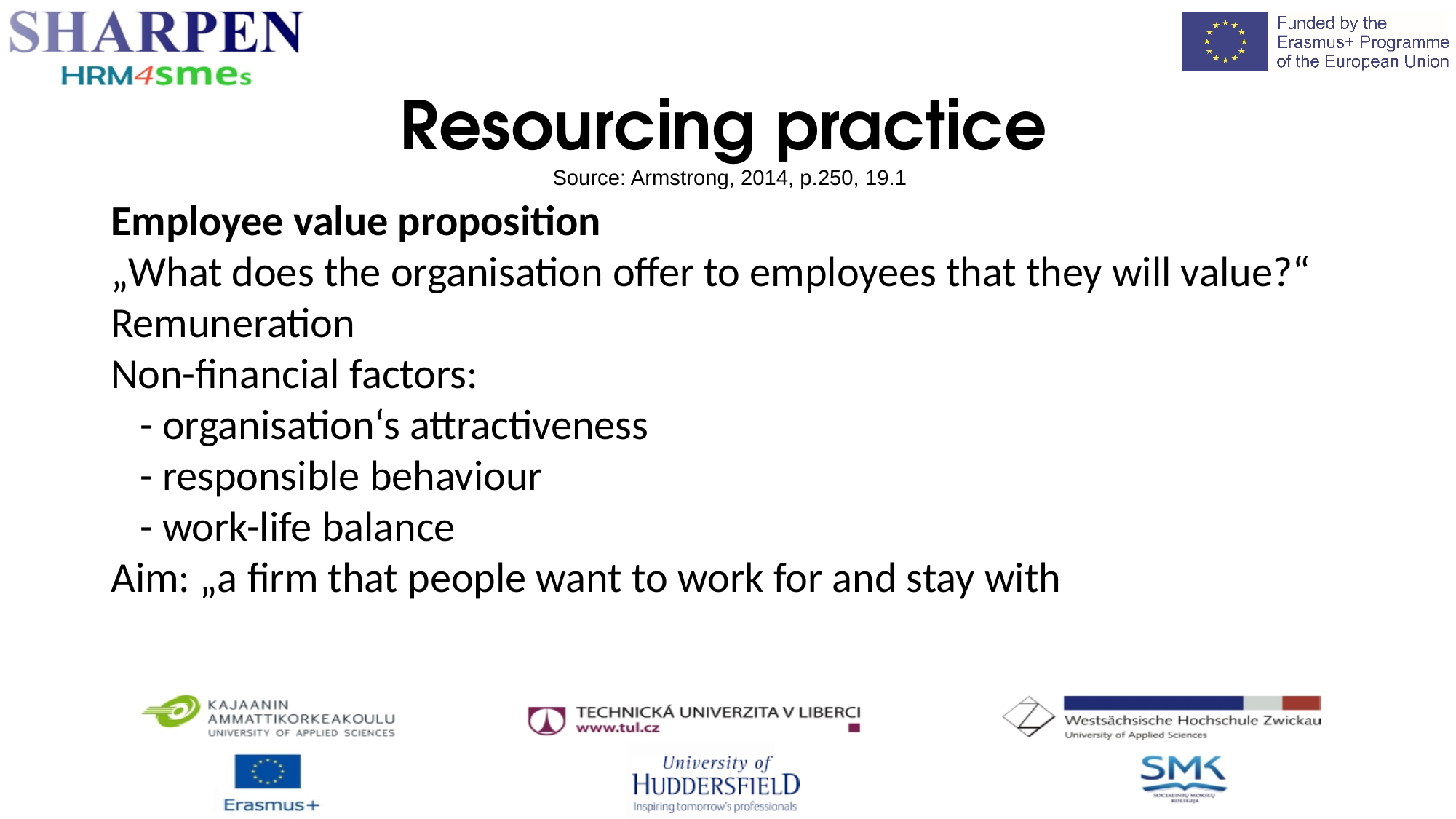

Resourcing practice
Source: Armstrong, 2014, p.250, 19.1
Employee value proposition
„What does the organisation offer to employees that they will value?“
Remuneration
Non-financial factors:
   - organisation‘s attractiveness
   - responsible behaviour
   - work-life balance
Aim: „a firm that people want to work for and stay with